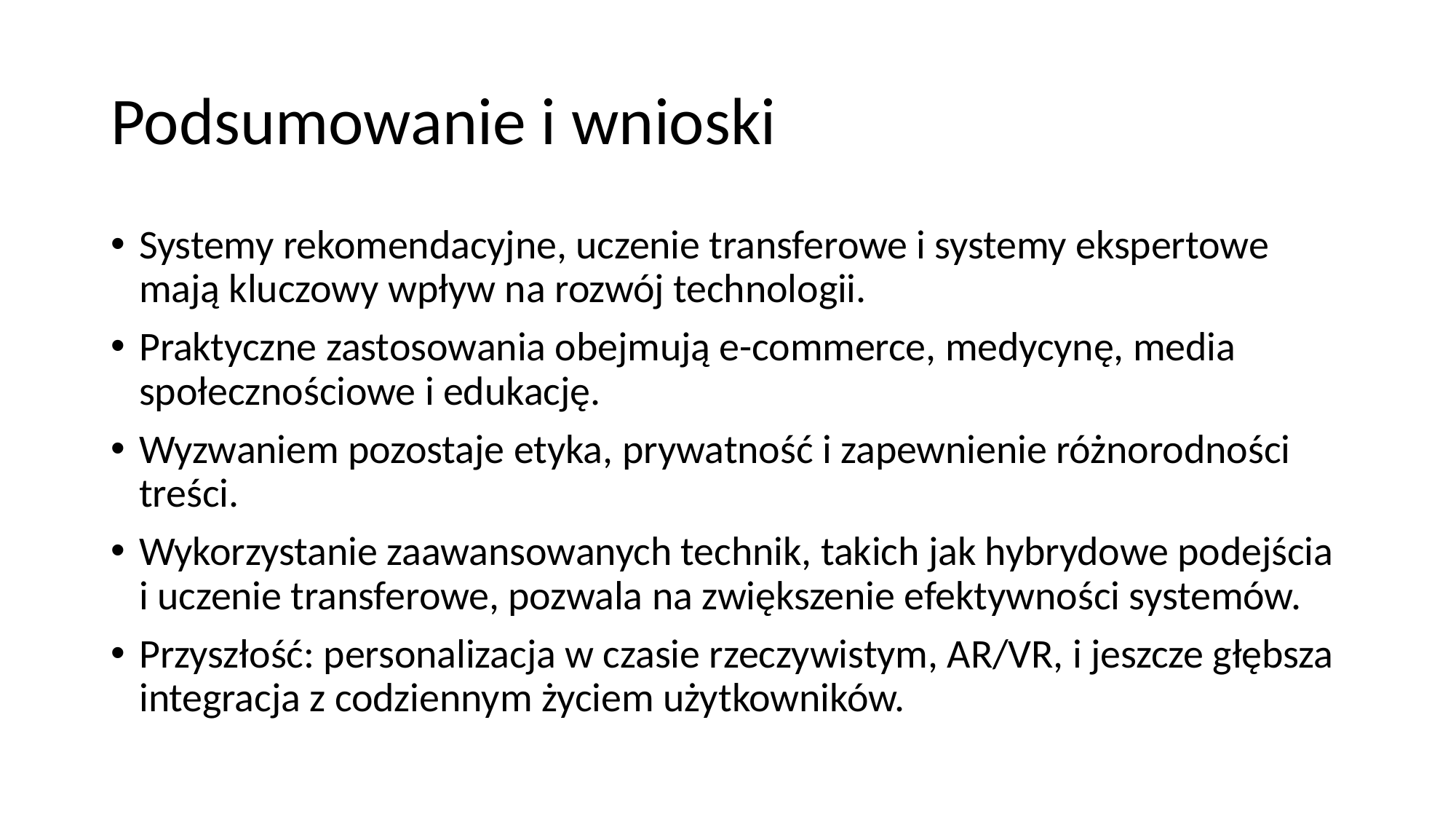

# Podsumowanie i wnioski
Systemy rekomendacyjne, uczenie transferowe i systemy ekspertowe mają kluczowy wpływ na rozwój technologii.
Praktyczne zastosowania obejmują e-commerce, medycynę, media społecznościowe i edukację.
Wyzwaniem pozostaje etyka, prywatność i zapewnienie różnorodności treści.
Wykorzystanie zaawansowanych technik, takich jak hybrydowe podejścia i uczenie transferowe, pozwala na zwiększenie efektywności systemów.
Przyszłość: personalizacja w czasie rzeczywistym, AR/VR, i jeszcze głębsza integracja z codziennym życiem użytkowników.